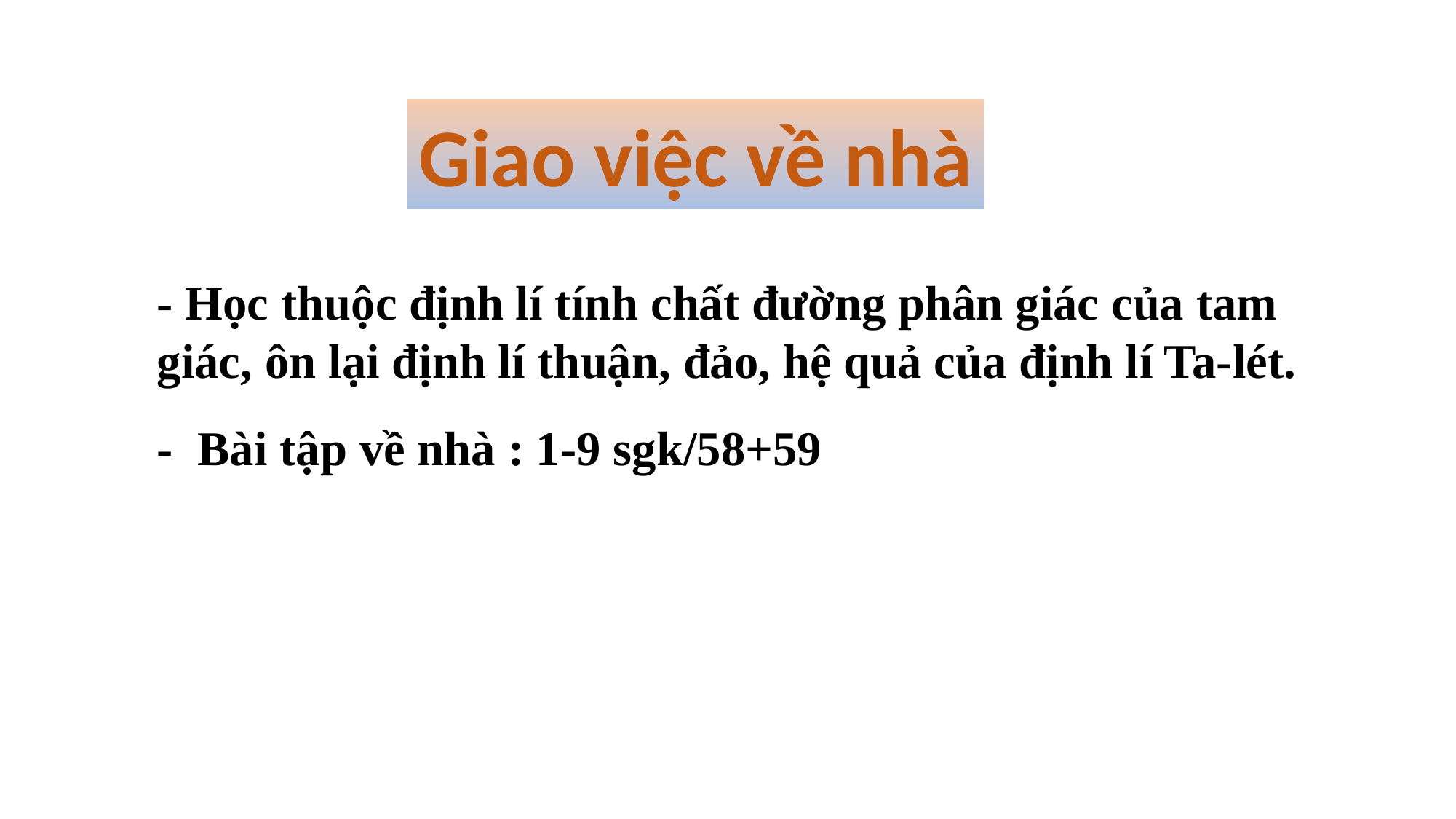

Giao việc về nhà
- Học thuộc định lí tính chất đường phân giác của tam giác, ôn lại định lí thuận, đảo, hệ quả của định lí Ta-lét.-  Bài tập về nhà : 1-9 sgk/58+59